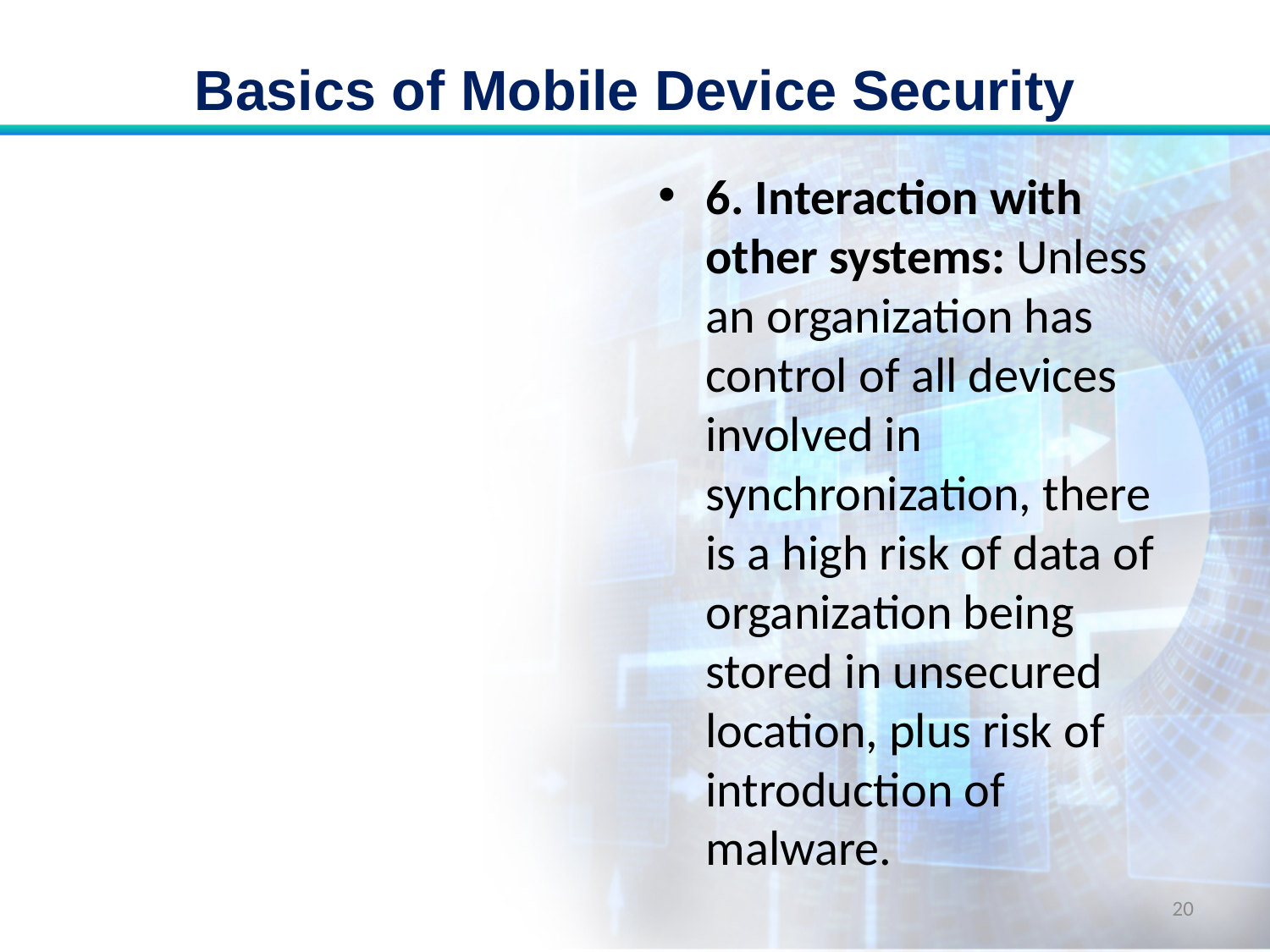

# Basics of Mobile Device Security
6. Interaction with other systems: Unless an organization has control of all devices involved in synchronization, there is a high risk of data of organization being stored in unsecured location, plus risk of introduction of malware.

20